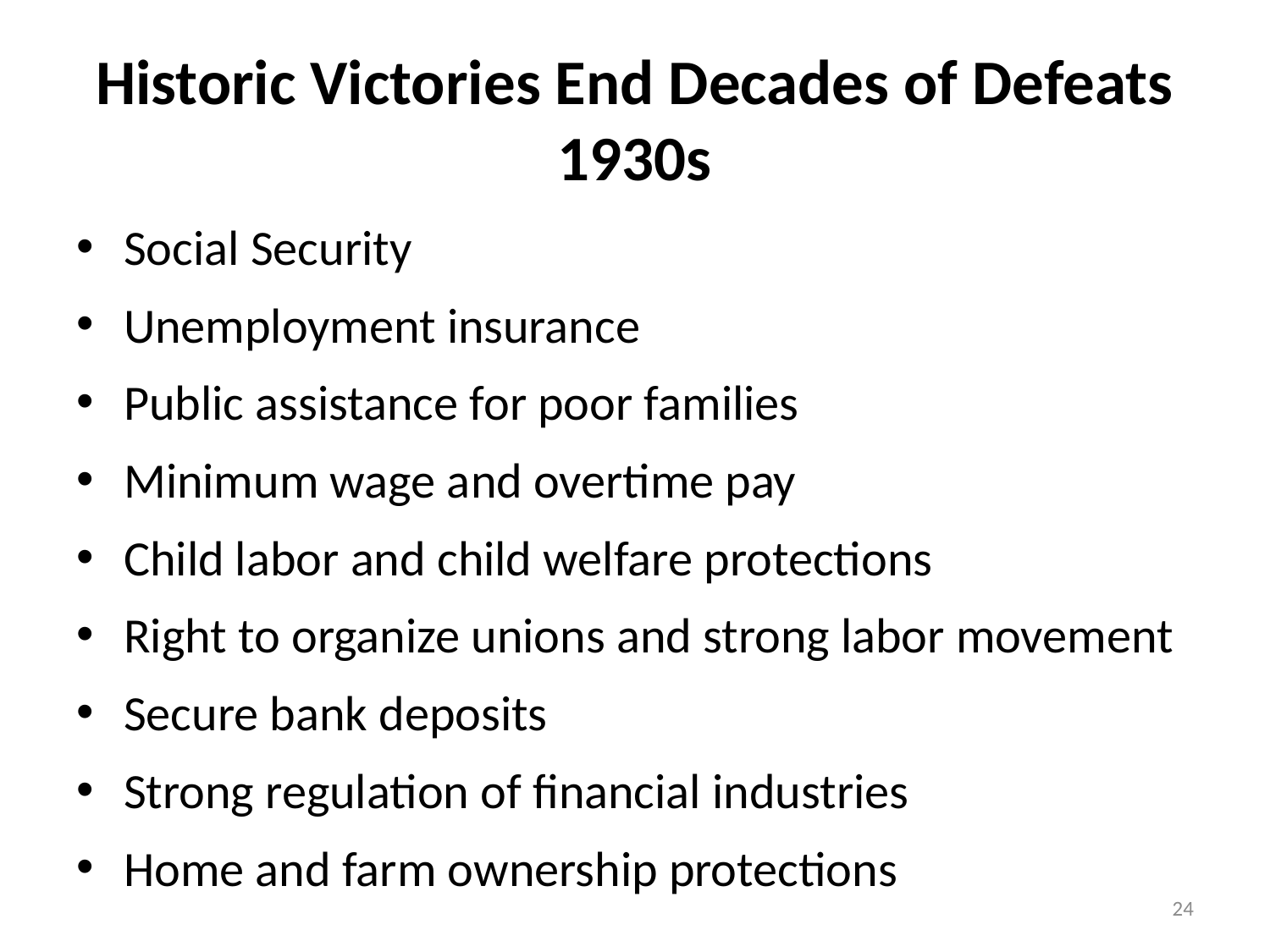

# Historic Victories End Decades of Defeats 1930s
Social Security
Unemployment insurance
Public assistance for poor families
Minimum wage and overtime pay
Child labor and child welfare protections
Right to organize unions and strong labor movement
Secure bank deposits
Strong regulation of financial industries
Home and farm ownership protections

24